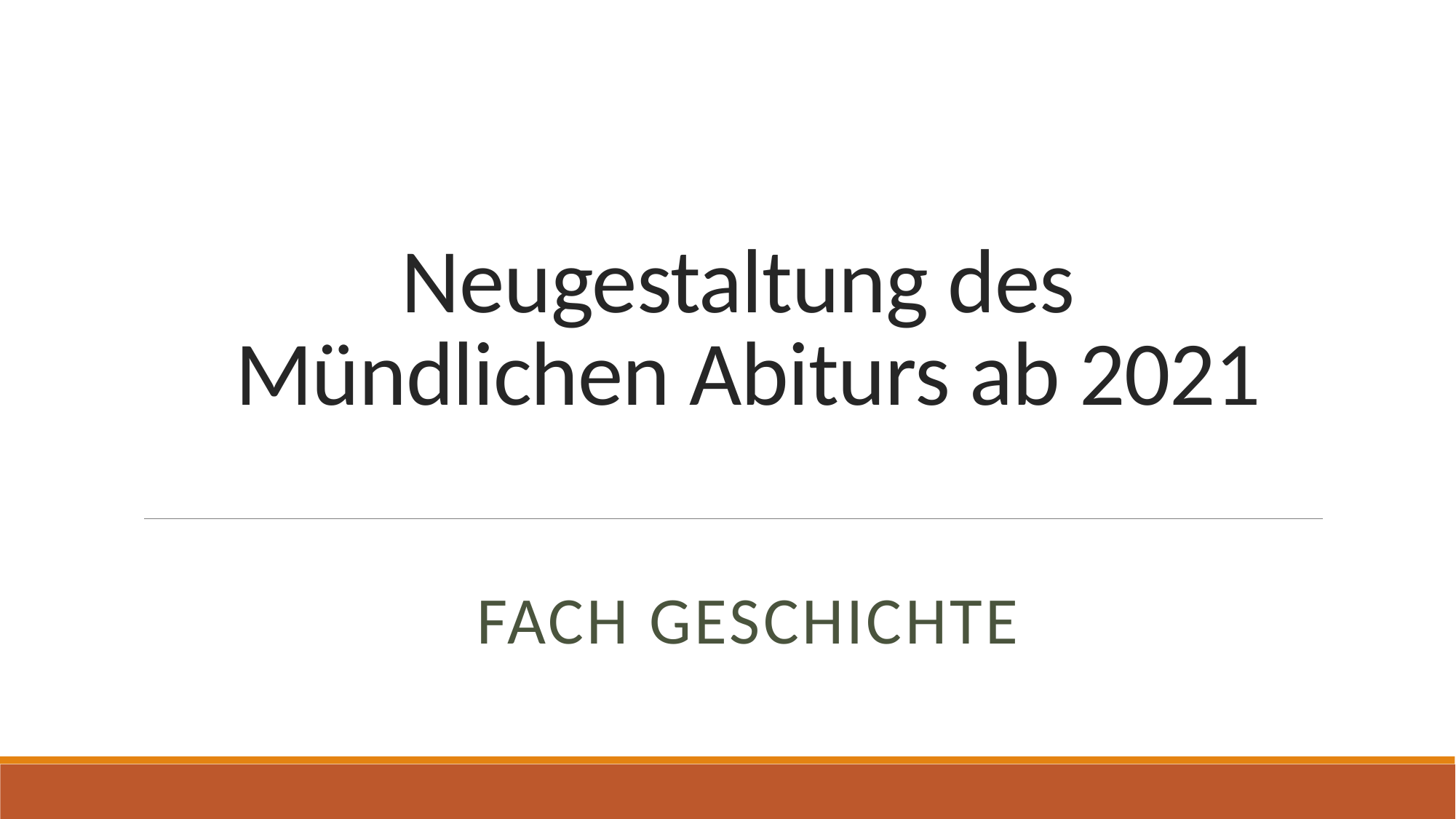

# Neugestaltung des Mündlichen Abiturs ab 2021
Fach Geschichte